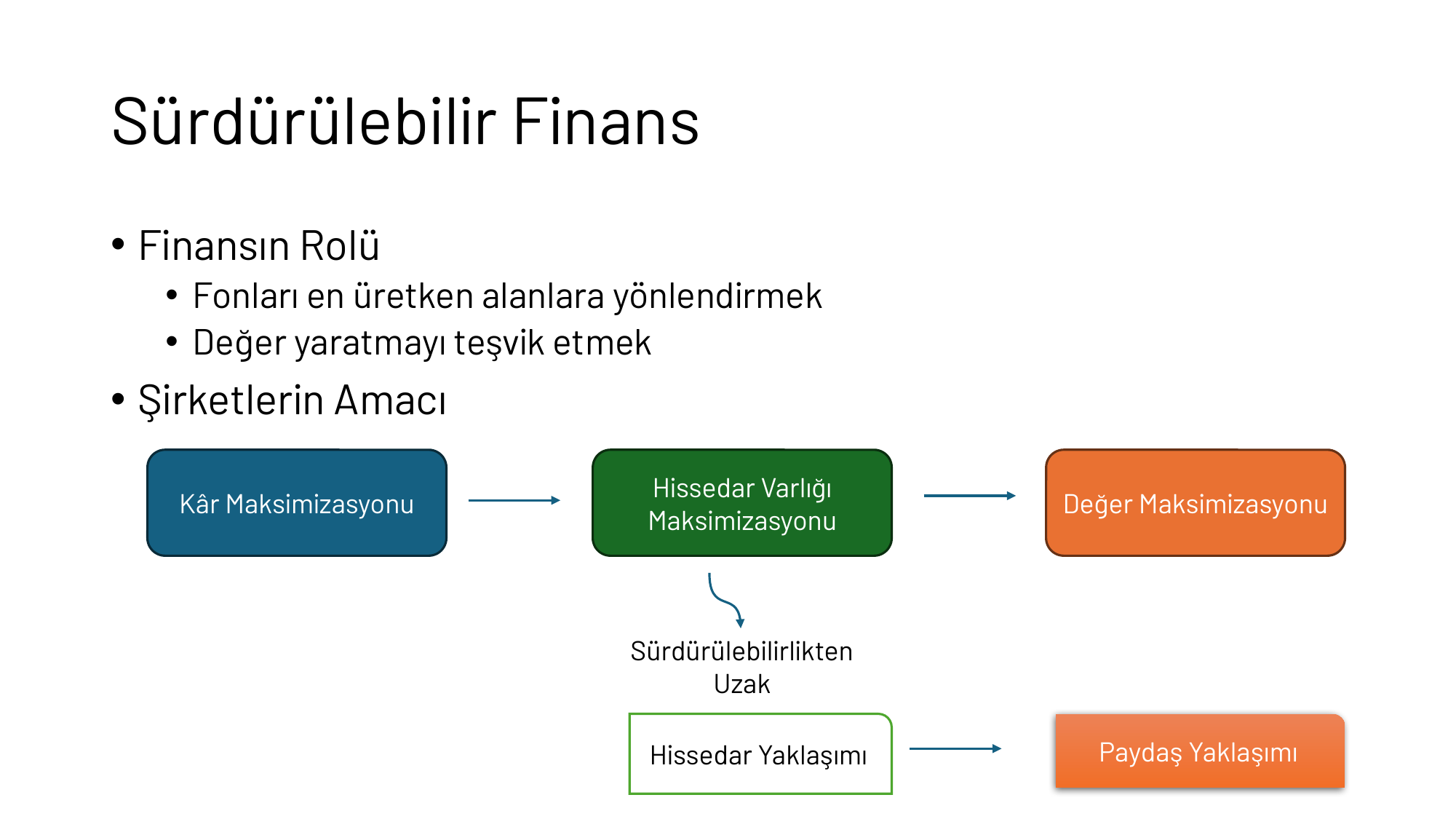

# Sürdürülebilir Finans
Finansın Rolü
Fonları en üretken alanlara yönlendirmek
Değer yaratmayı teşvik etmek
Şirketlerin Amacı

Kâr Maksimizasyonu
Hissedar Varlığı Maksimizasyonu
Değer Maksimizasyonu
Sürdürülebilirlikten Uzak
Hissedar Yaklaşımı
Paydaş Yaklaşımı